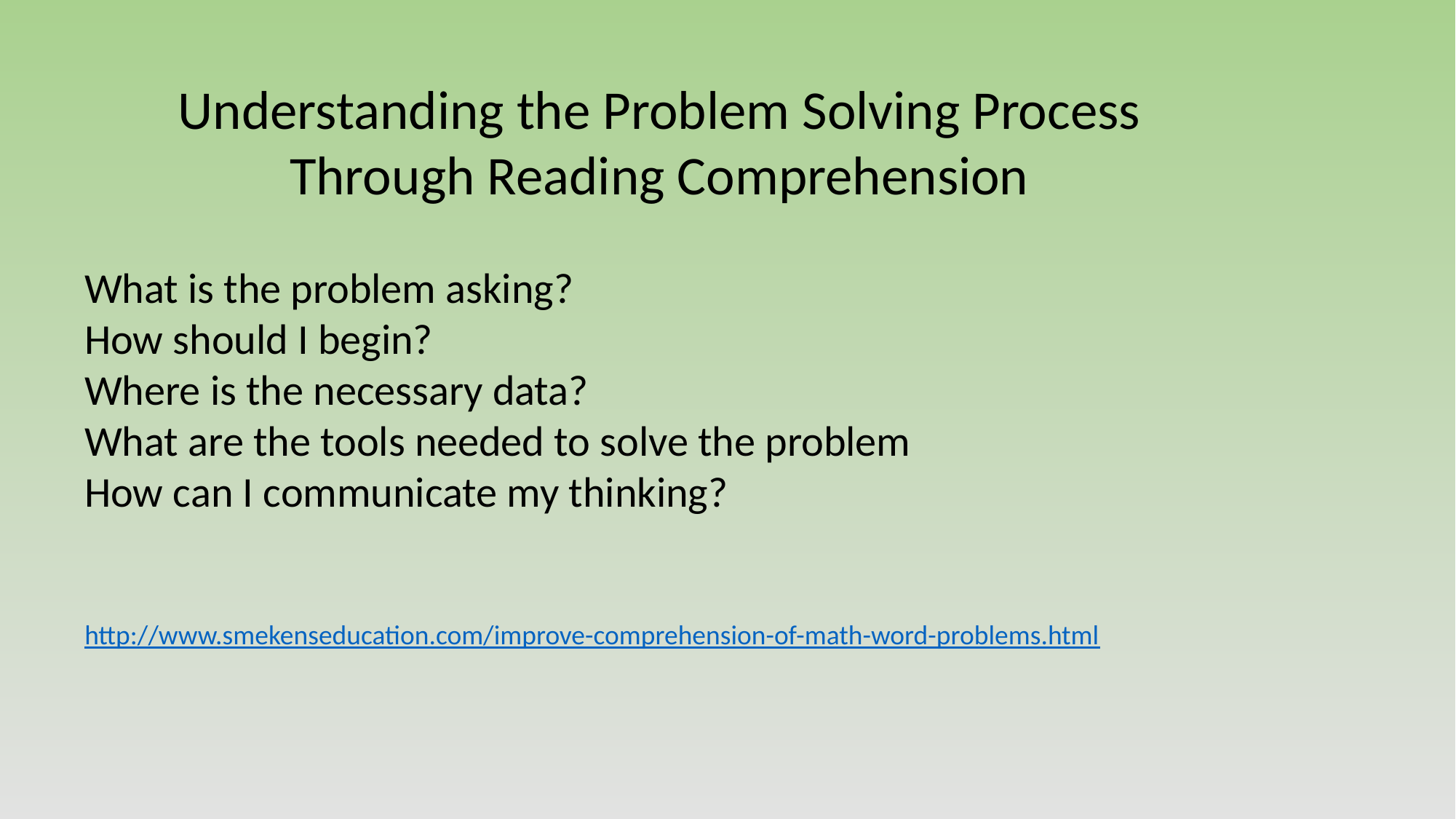

Understanding the Problem Solving Process Through Reading Comprehension

What is the problem asking?
How should I begin?
Where is the necessary data?
What are the tools needed to solve the problem
How can I communicate my thinking?

http://www.smekenseducation.com/improve-comprehension-of-math-word-problems.html